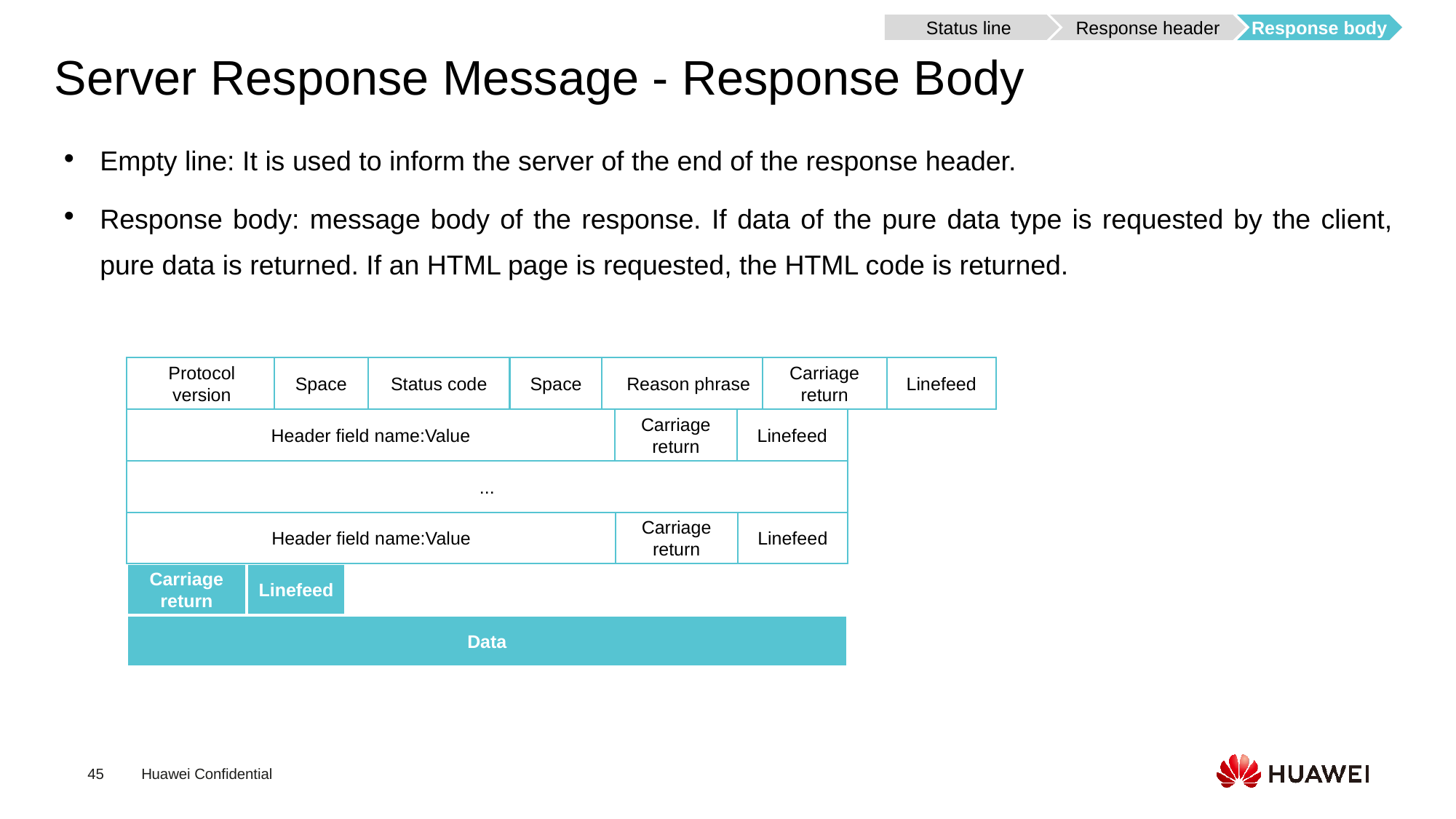

Response header
Response body
Request Data
Status line
# Server Response Message - Response Body
Empty line: It is used to inform the server of the end of the response header.
Response body: message body of the response. If data of the pure data type is requested by the client, pure data is returned. If an HTML page is requested, the HTML code is returned.
Protocol version
Space
Status code
Space
Reason phrase
Carriage return
Linefeed
Header field name:Value
Carriage return
Linefeed
...
Header field name:Value
Carriage return
Linefeed
Carriage return
Linefeed
Data